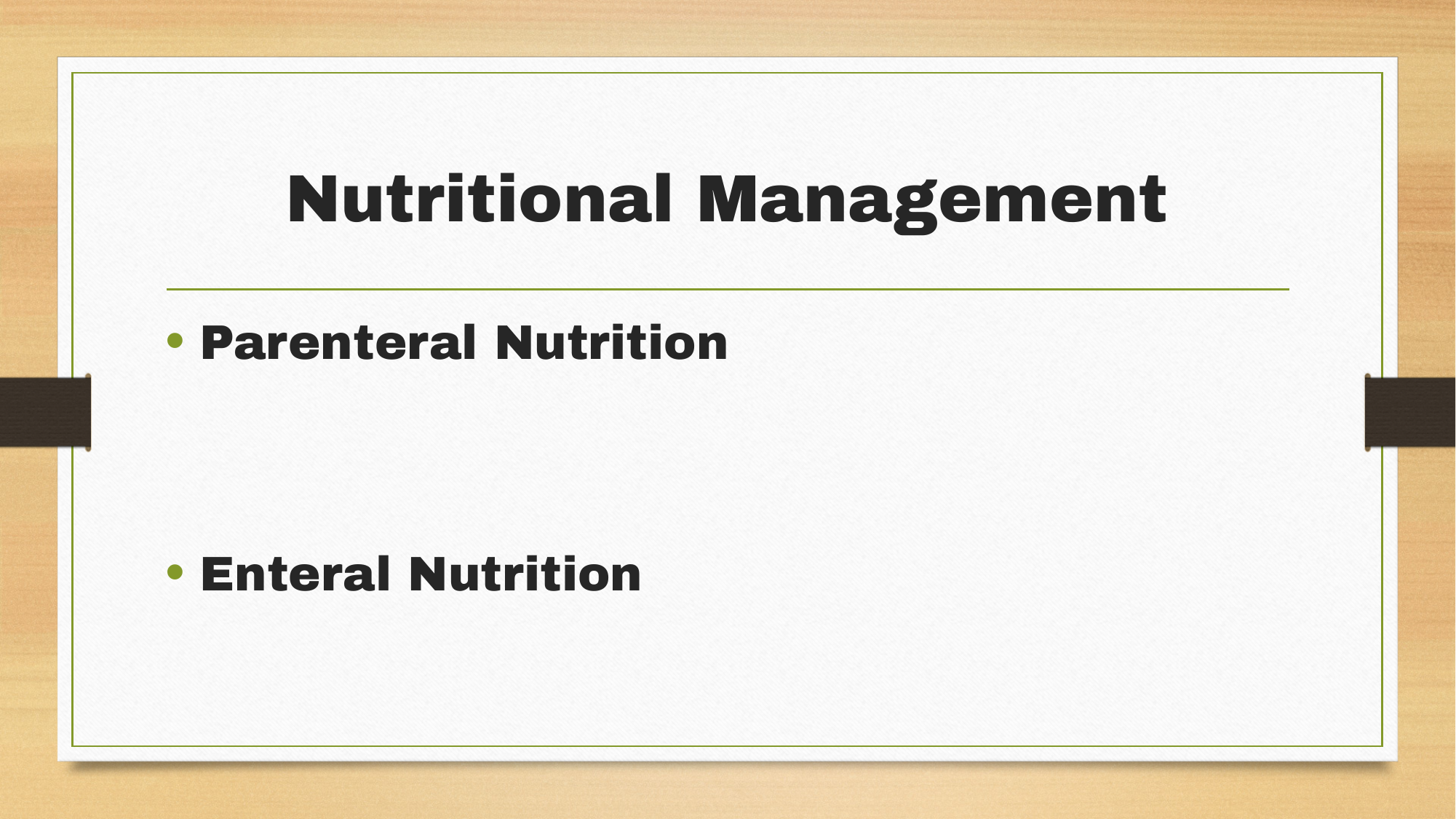

# Nutritional Management
Parenteral Nutrition

Enteral Nutrition